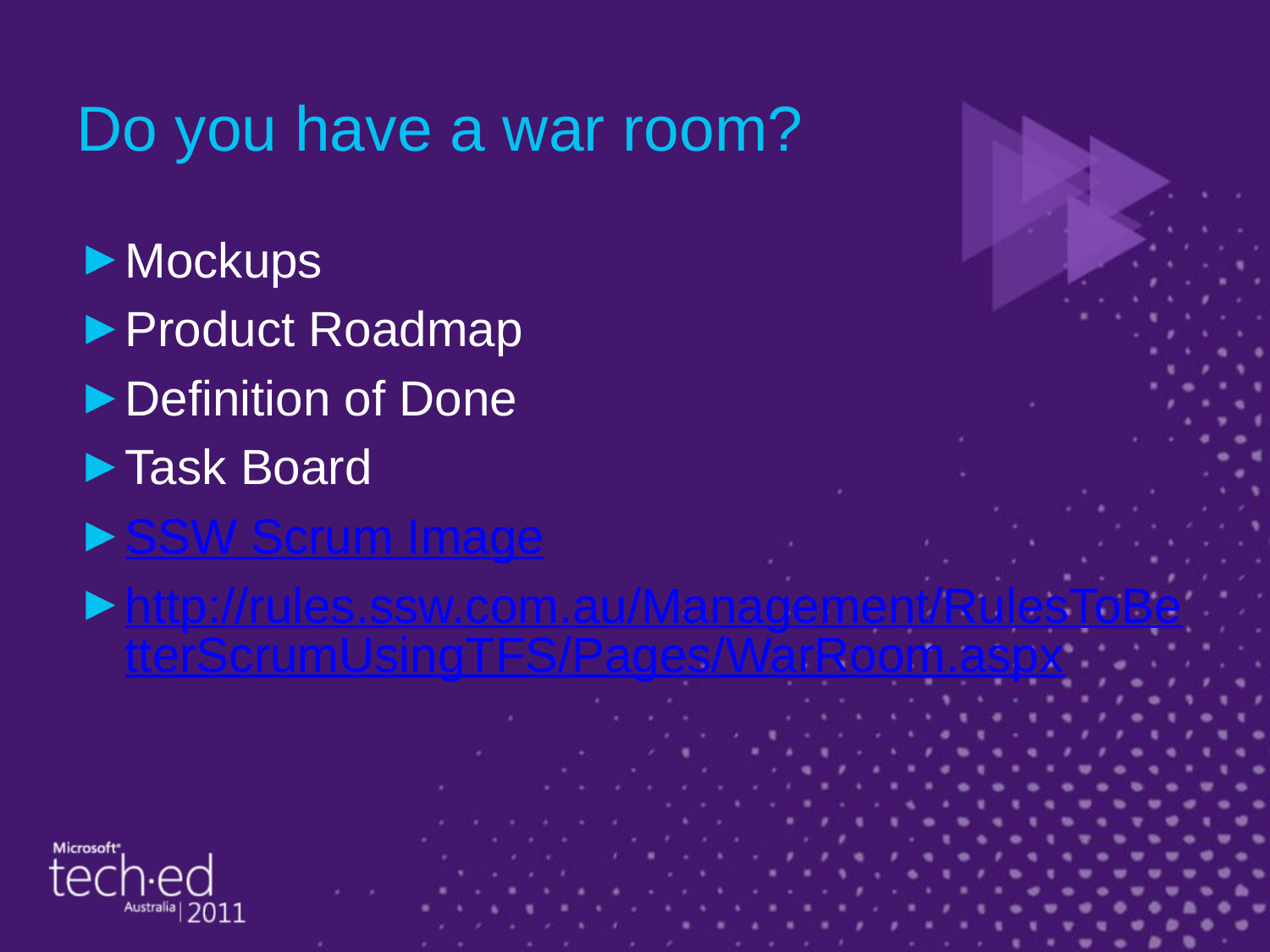

# Do you have a war room?
Mockups
Product Roadmap
Definition of Done
Task Board
SSW Scrum Image
http://rules.ssw.com.au/Management/RulesToBetterScrumUsingTFS/Pages/WarRoom.aspx